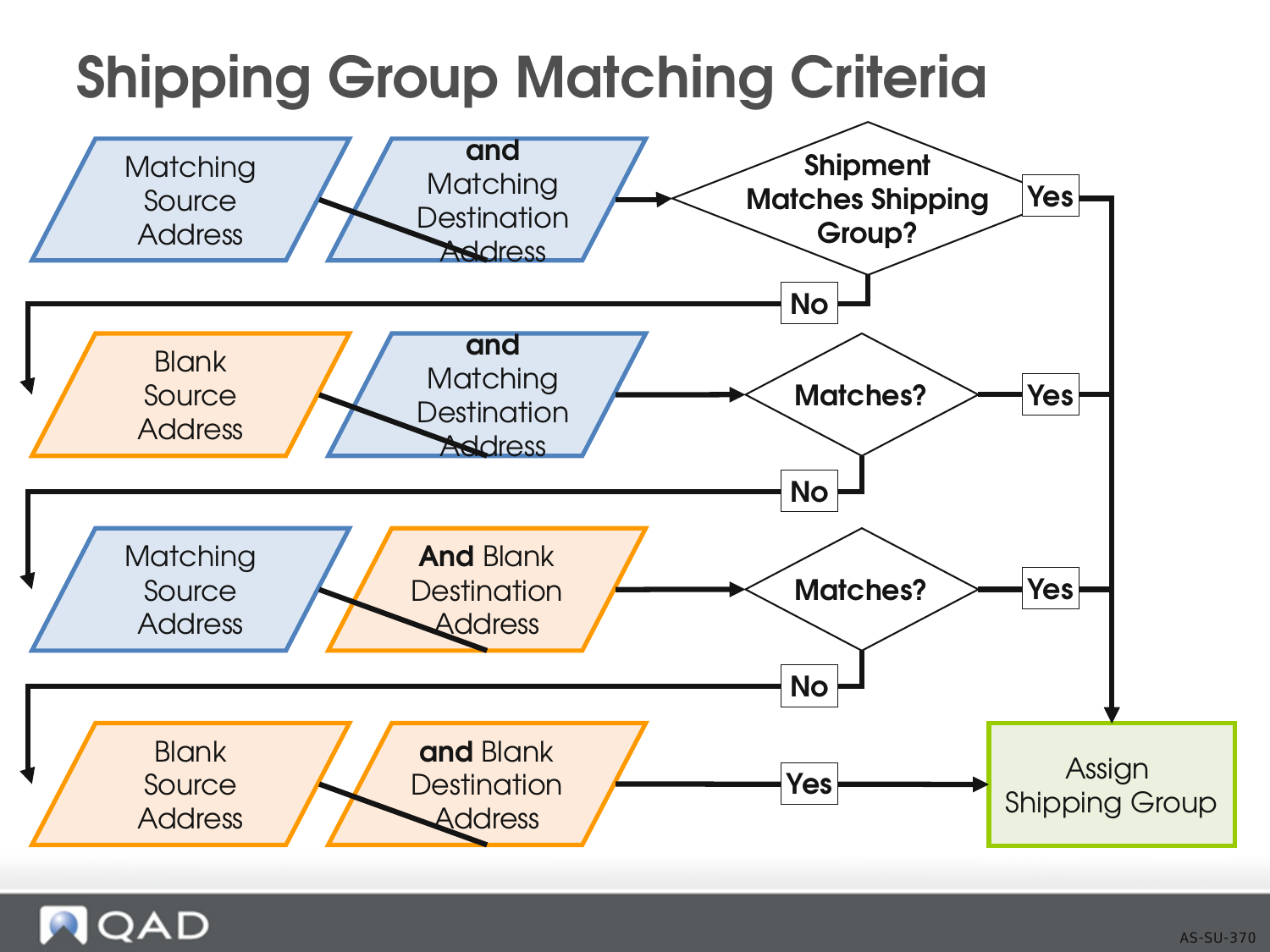

# Shipping Group Matching Criteria
Shipment
Matches Shipping
Group?
Matching
Source Address
and Matching
Destination Address
Yes
No
Blank Source Address
and Matching
Destination Address
Matches?
Yes
No
Matching
Source Address
And Blank Destination Address
Matches?
Yes
No
Blank Source Address
and Blank Destination Address
Assign
Shipping Group
Yes
AS-SU-370